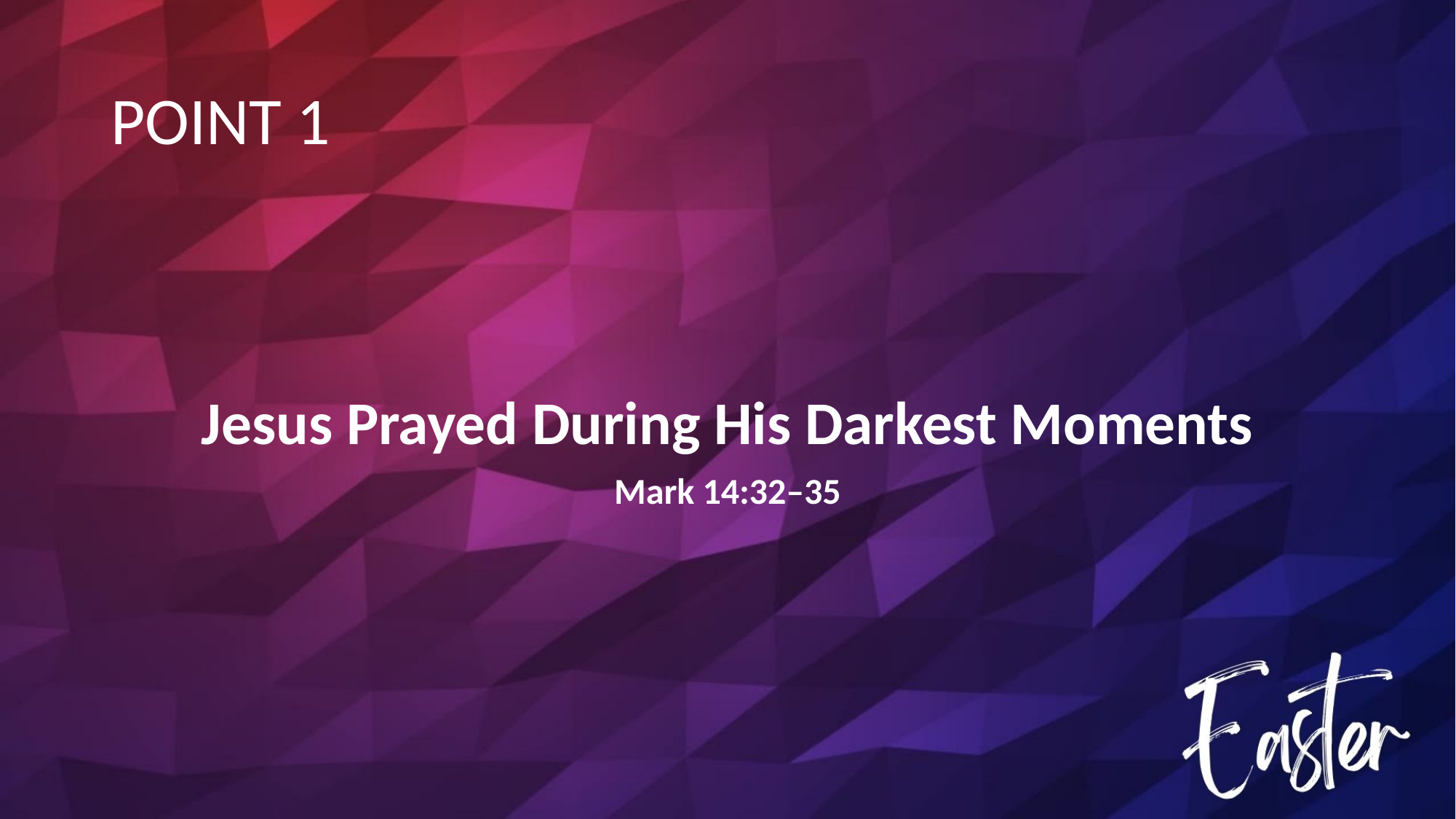

# POINT 1

Jesus Prayed During His Darkest Moments
Mark 14:32–35